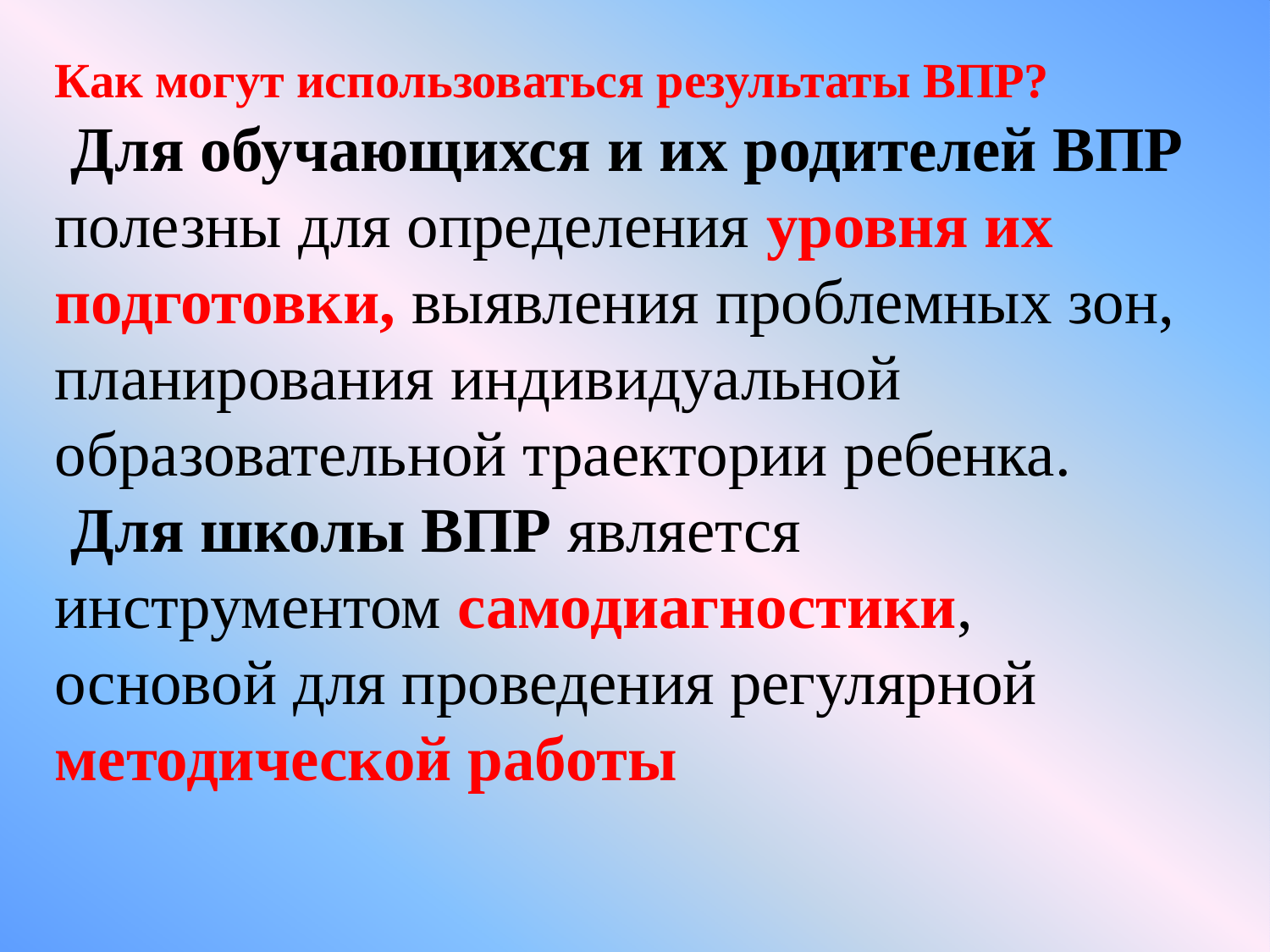

Как могут использоваться результаты ВПР?
 Для обучающихся и их родителей ВПР полезны для определения уровня их подготовки, выявления проблемных зон, планирования индивидуальной образовательной траектории ребенка.
 Для школы ВПР является инструментом самодиагностики, основой для проведения регулярной методической работы